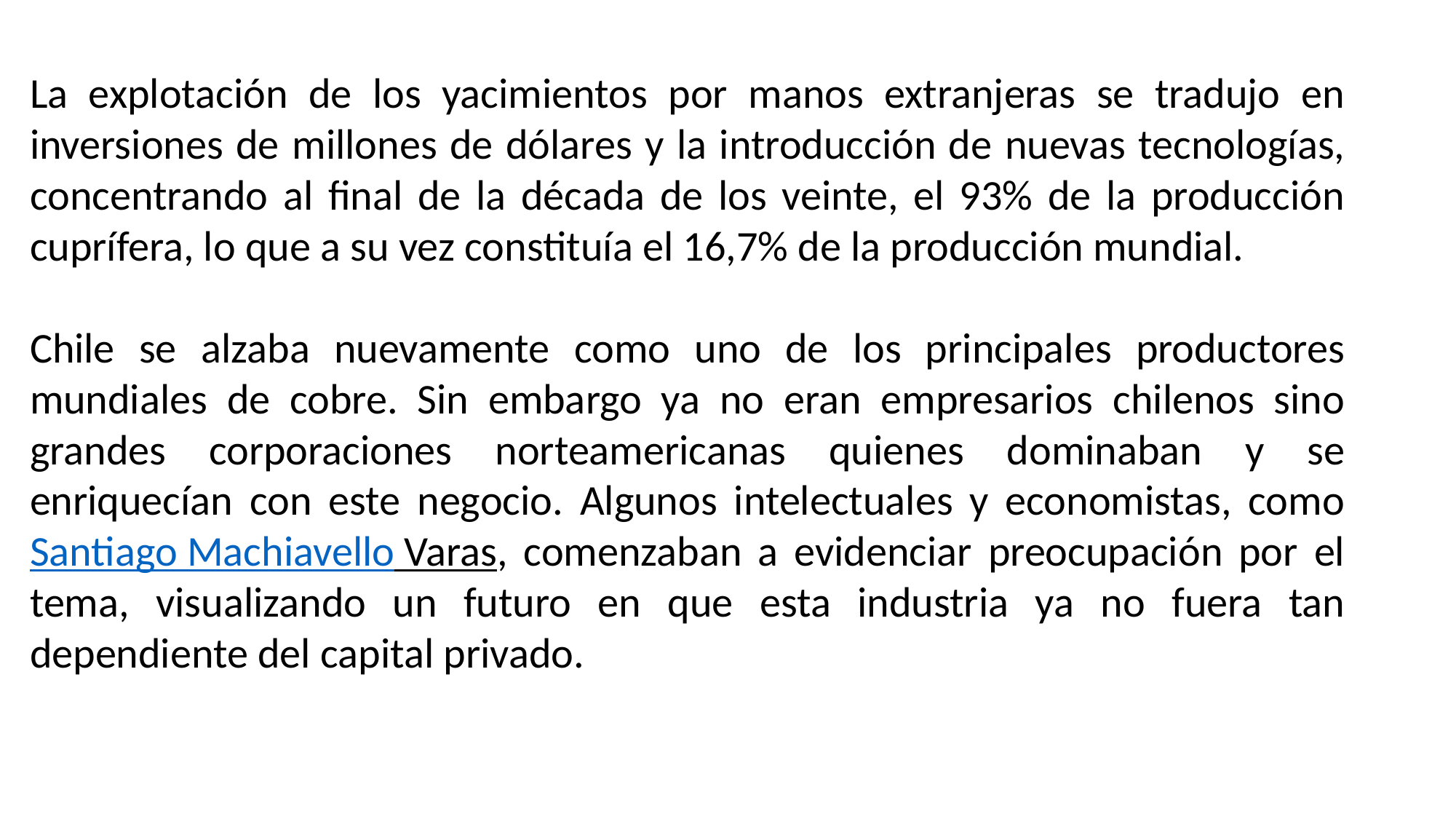

La explotación de los yacimientos por manos extranjeras se tradujo en inversiones de millones de dólares y la introducción de nuevas tecnologías, concentrando al final de la década de los veinte, el 93% de la producción cuprífera, lo que a su vez constituía el 16,7% de la producción mundial.
Chile se alzaba nuevamente como uno de los principales productores mundiales de cobre. Sin embargo ya no eran empresarios chilenos sino grandes corporaciones norteamericanas quienes dominaban y se enriquecían con este negocio. Algunos intelectuales y economistas, como Santiago Machiavello Varas, comenzaban a evidenciar preocupación por el tema, visualizando un futuro en que esta industria ya no fuera tan dependiente del capital privado.